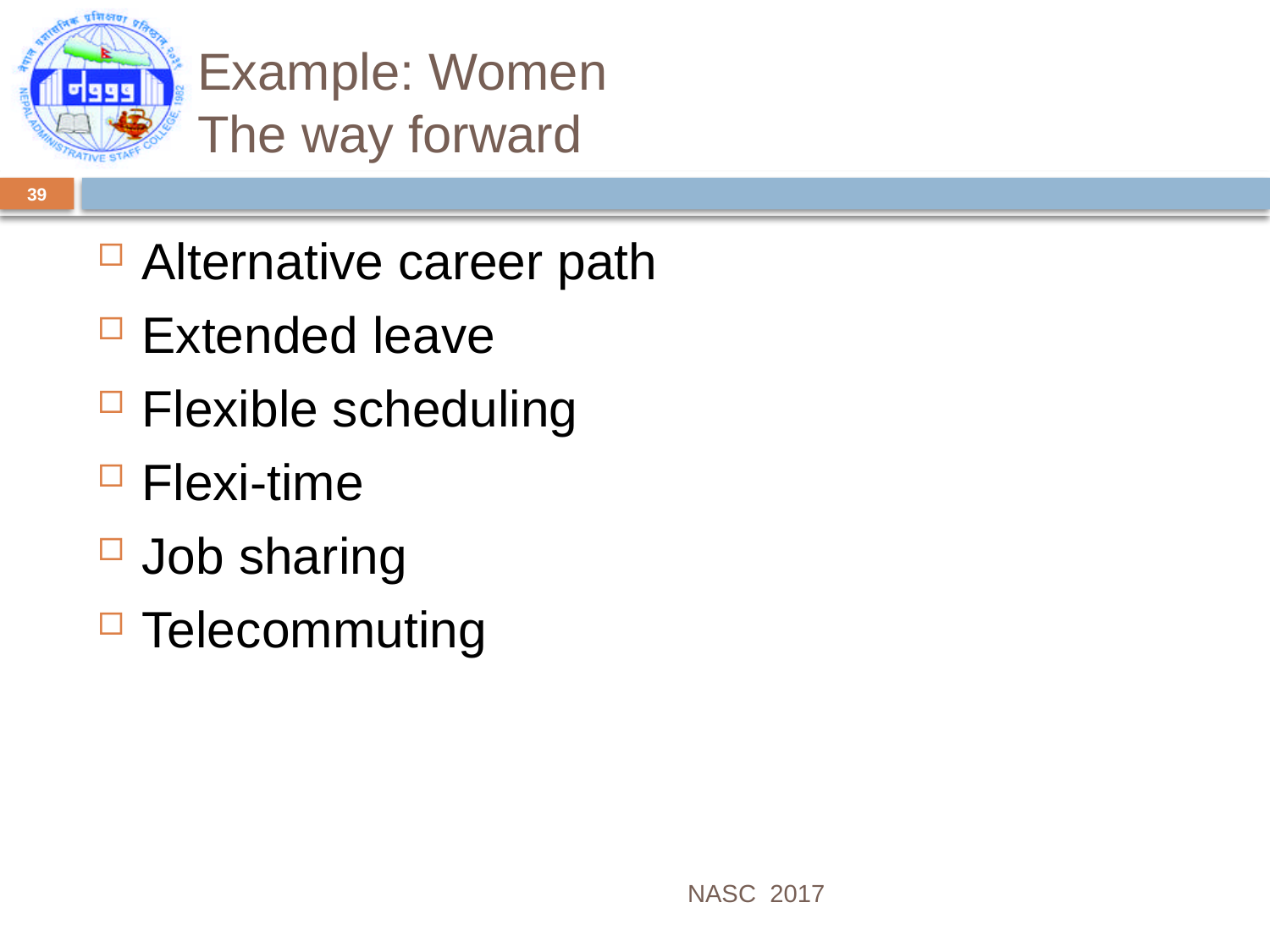

# Example: Women The way forward
39
Alternative career path
Extended leave
Flexible scheduling
Flexi-time
Job sharing
Telecommuting

NASC  2017